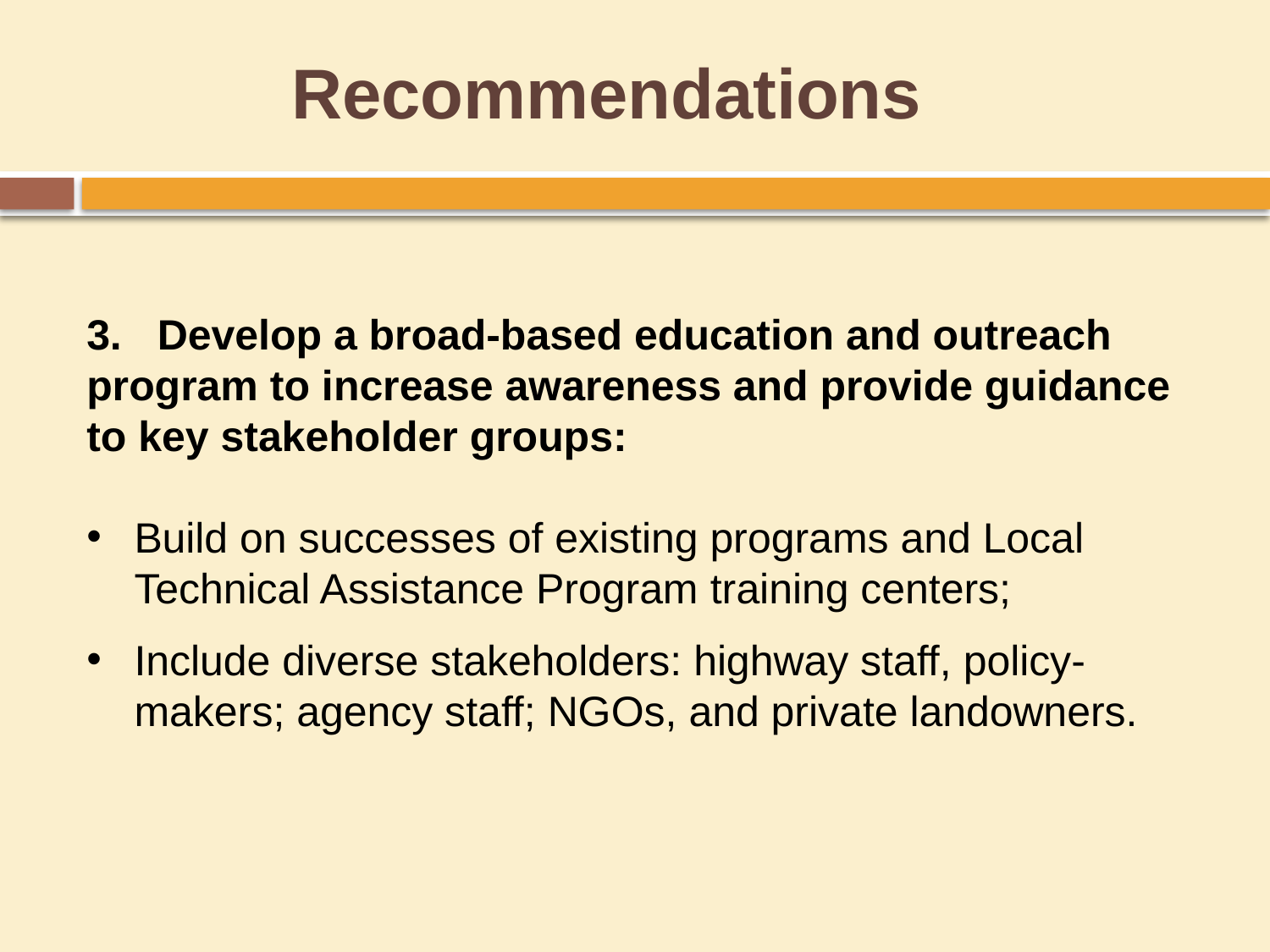

Recommendations
3.   Develop a broad-based education and outreach program to increase awareness and provide guidance to key stakeholder groups:

Build on successes of existing programs and Local Technical Assistance Program training centers;
Include diverse stakeholders: highway staff, policy-makers; agency staff; NGOs, and private landowners.